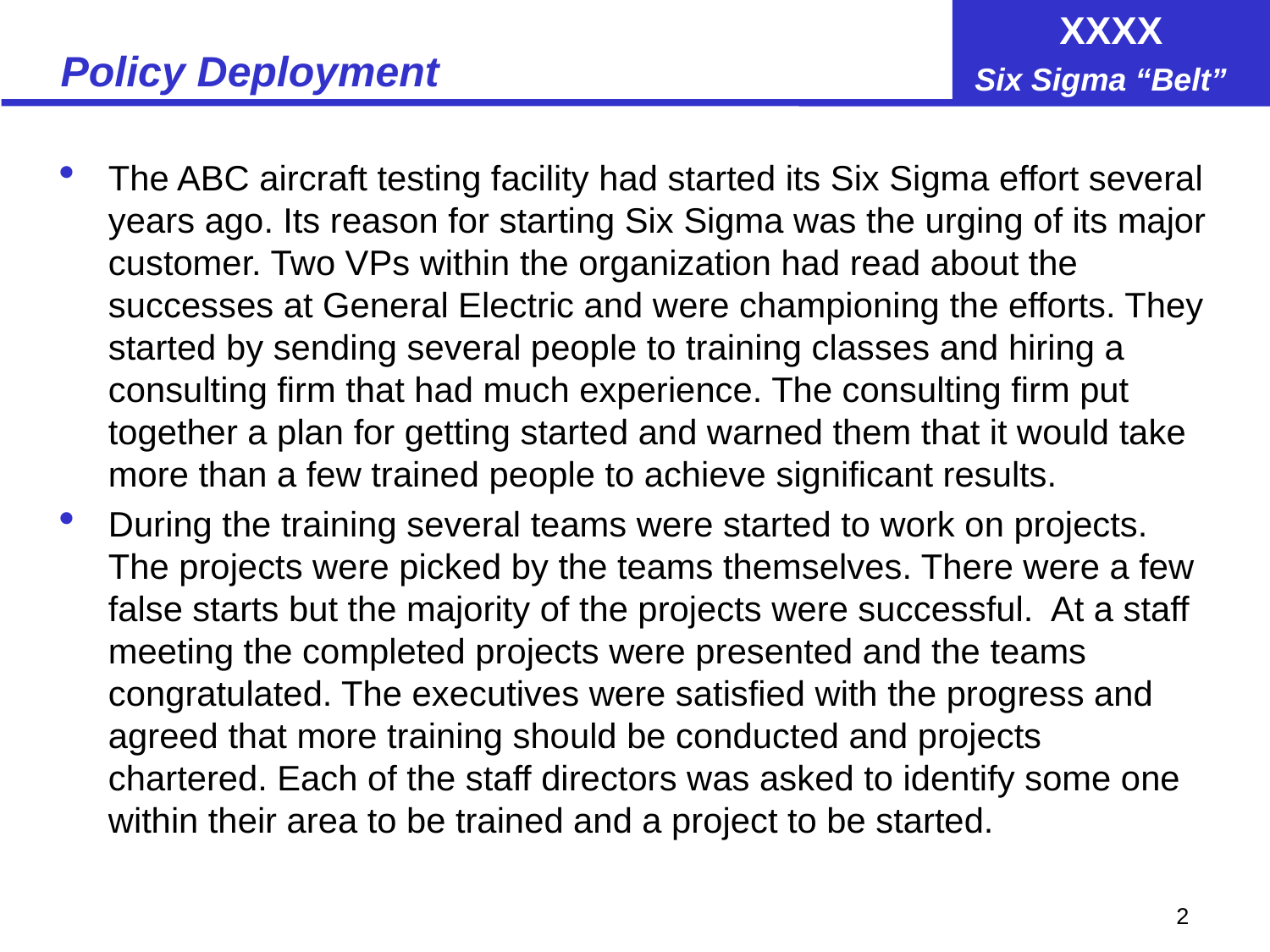

# Policy Deployment
The ABC aircraft testing facility had started its Six Sigma effort several years ago. Its reason for starting Six Sigma was the urging of its major customer. Two VPs within the organization had read about the successes at General Electric and were championing the efforts. They started by sending several people to training classes and hiring a consulting firm that had much experience. The consulting firm put together a plan for getting started and warned them that it would take more than a few trained people to achieve significant results.
During the training several teams were started to work on projects. The projects were picked by the teams themselves. There were a few false starts but the majority of the projects were successful.  At a staff meeting the completed projects were presented and the teams congratulated. The executives were satisfied with the progress and agreed that more training should be conducted and projects chartered. Each of the staff directors was asked to identify some one within their area to be trained and a project to be started.